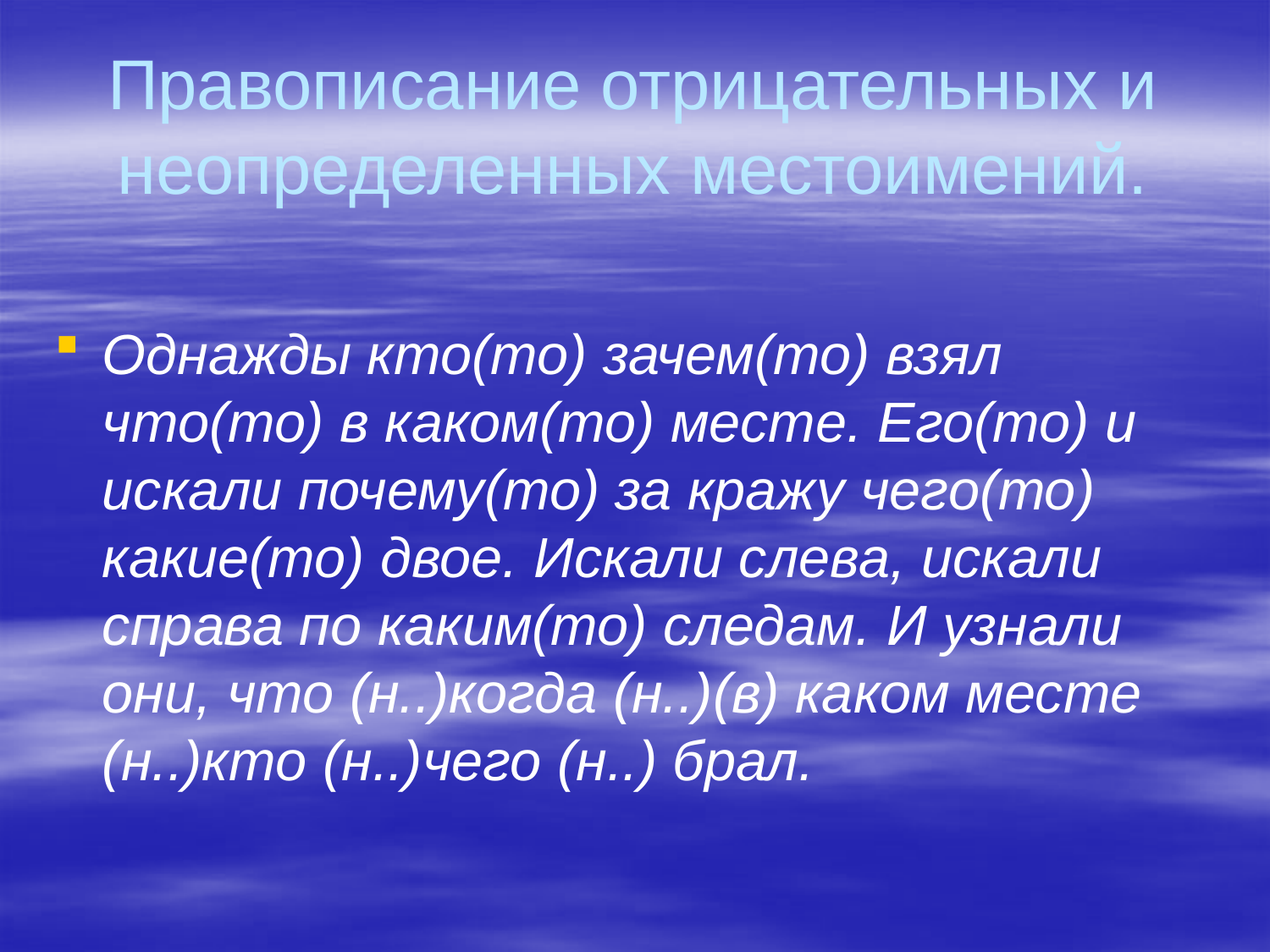

# Правописание отрицательных и неопределенных местоимений.

Однажды кто(то) зачем(то) взял что(то) в каком(то) месте. Его(то) и искали почему(то) за кражу чего(то) какие(то) двое. Искали слева, искали справа по каким(то) следам. И узнали они, что (н..)когда (н..)(в) каком месте (н..)кто (н..)чего (н..) брал.